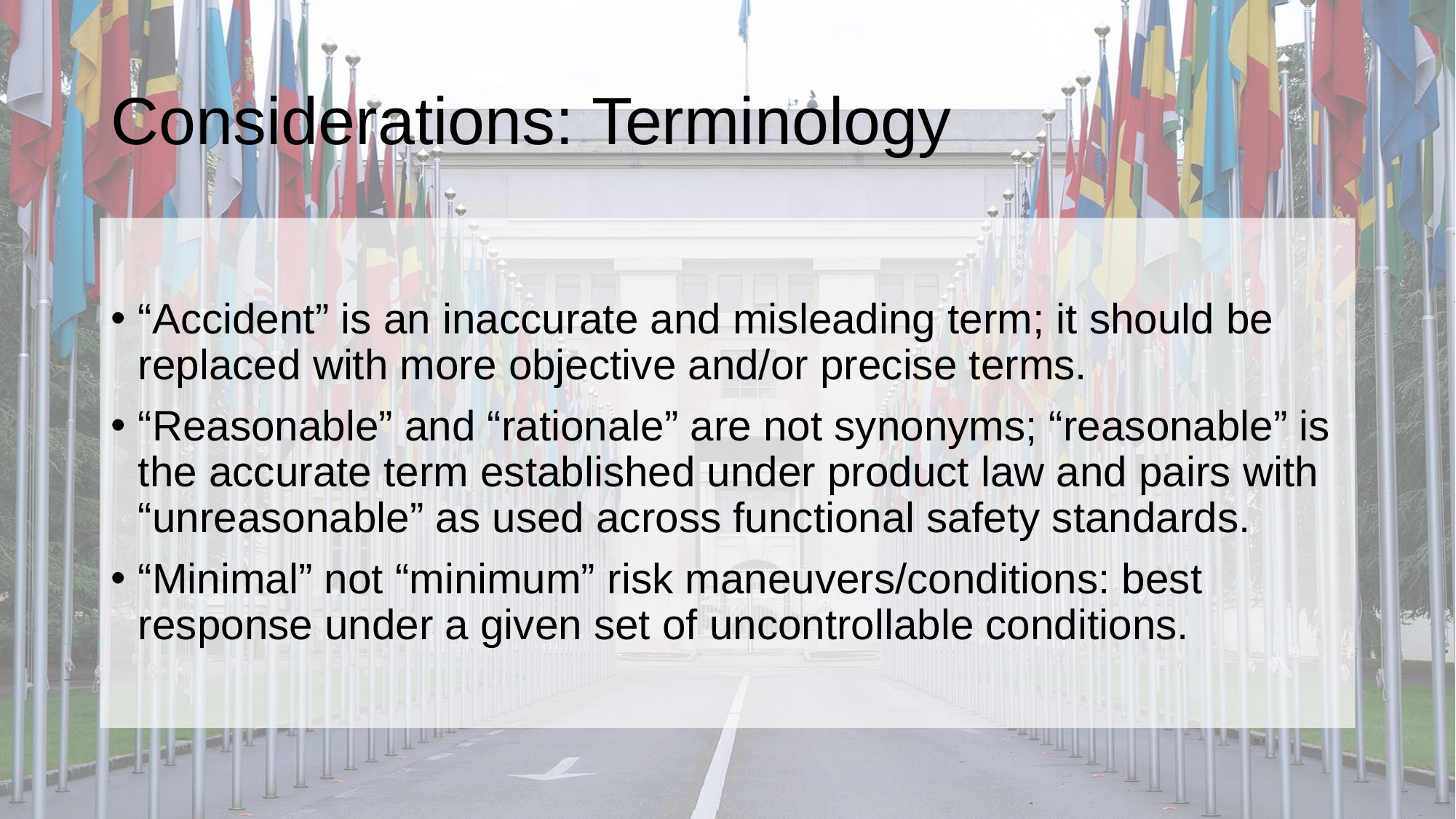

# Considerations: Terminology
“Accident” is an inaccurate and misleading term; it should be replaced with more objective and/or precise terms.
“Reasonable” and “rationale” are not synonyms; “reasonable” is the accurate term established under product law and pairs with “unreasonable” as used across functional safety standards.
“Minimal” not “minimum” risk maneuvers/conditions: best response under a given set of uncontrollable conditions.